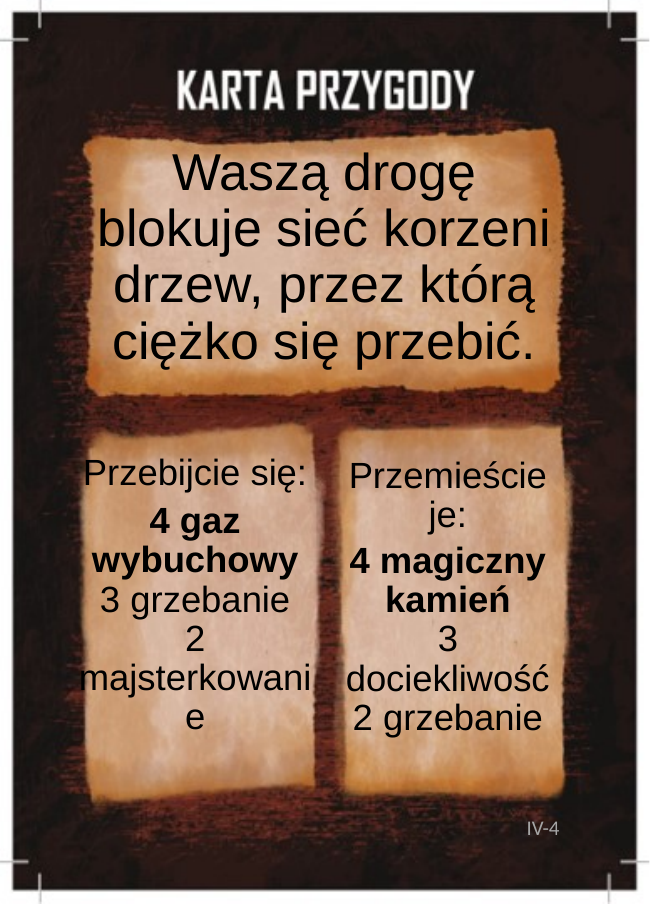

# Waszą drogę blokuje sieć korzeni drzew, przez którą ciężko się przebić.
Przebijcie się:
4 gaz wybuchowy
3 grzebanie
2 majsterkowanie
Przemieście je:
4 magiczny kamień
3 dociekliwość
2 grzebanie
IV-4